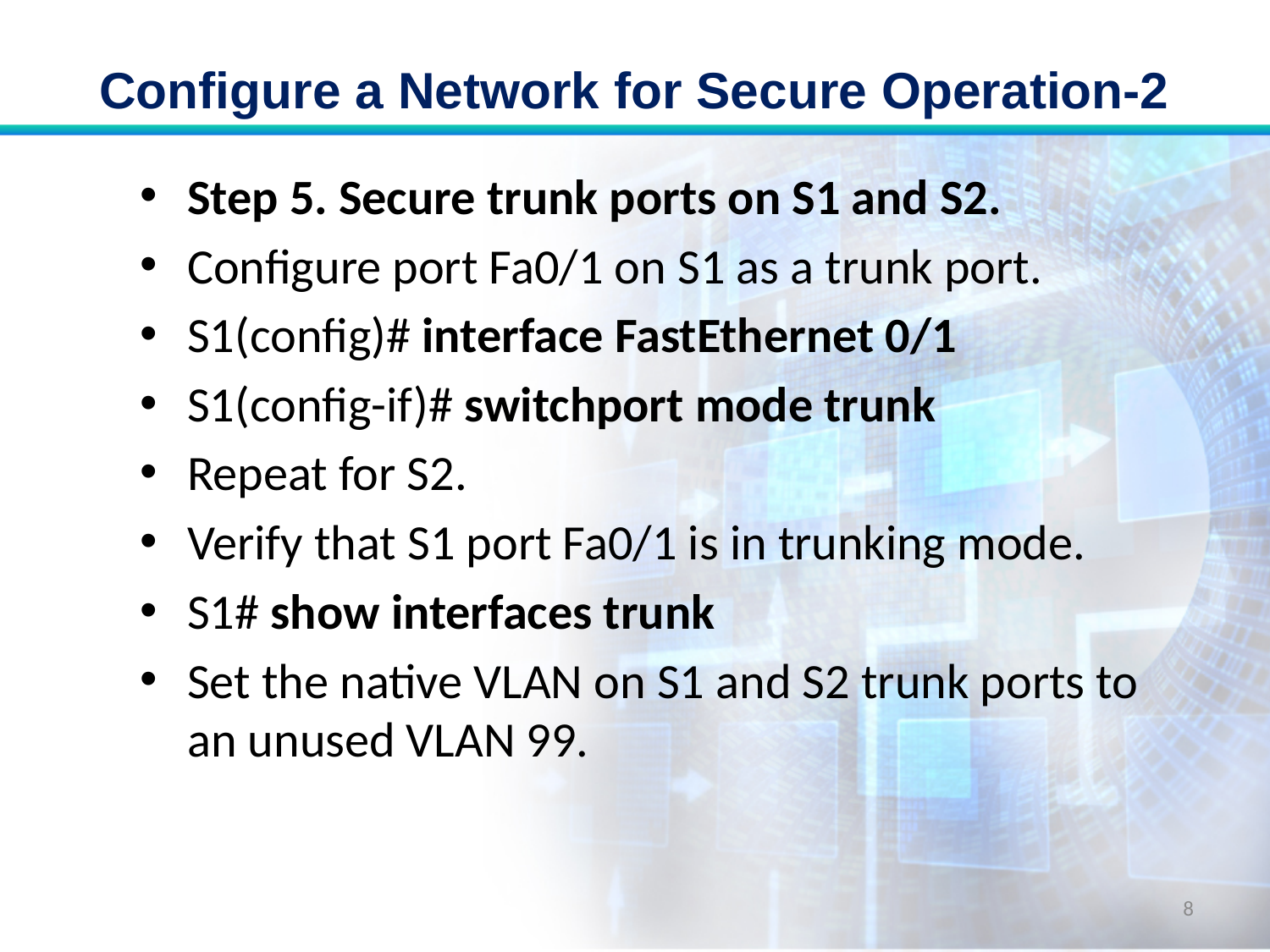

# Configure a Network for Secure Operation-2
Step 5. Secure trunk ports on S1 and S2.
Configure port Fa0/1 on S1 as a trunk port.
S1(config)# interface FastEthernet 0/1
S1(config-if)# switchport mode trunk
Repeat for S2.
Verify that S1 port Fa0/1 is in trunking mode.
S1# show interfaces trunk
Set the native VLAN on S1 and S2 trunk ports to an unused VLAN 99.
8